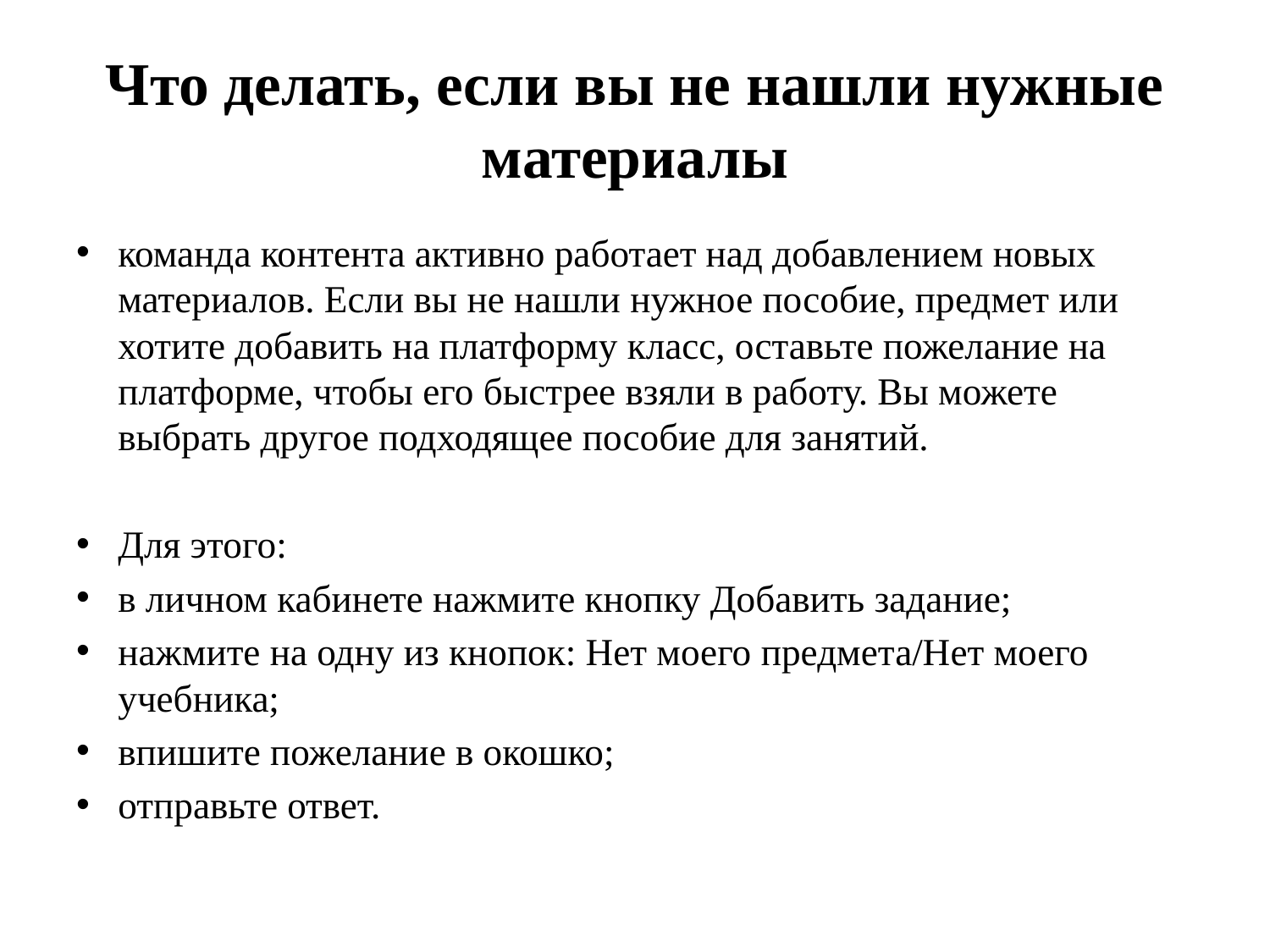

# Что делать, если вы не нашли нужные материалы
команда контента активно работает над добавлением новых материалов. Если вы не нашли нужное пособие, предмет или хотите добавить на платформу класс, оставьте пожелание на платформе, чтобы его быстрее взяли в работу. Вы можете выбрать другое подходящее пособие для занятий.

Для этого:
в личном кабинете нажмите кнопку Добавить задание;
нажмите на одну из кнопок: Нет моего предмета/Нет моего учебника;
впишите пожелание в окошко;
отправьте ответ.